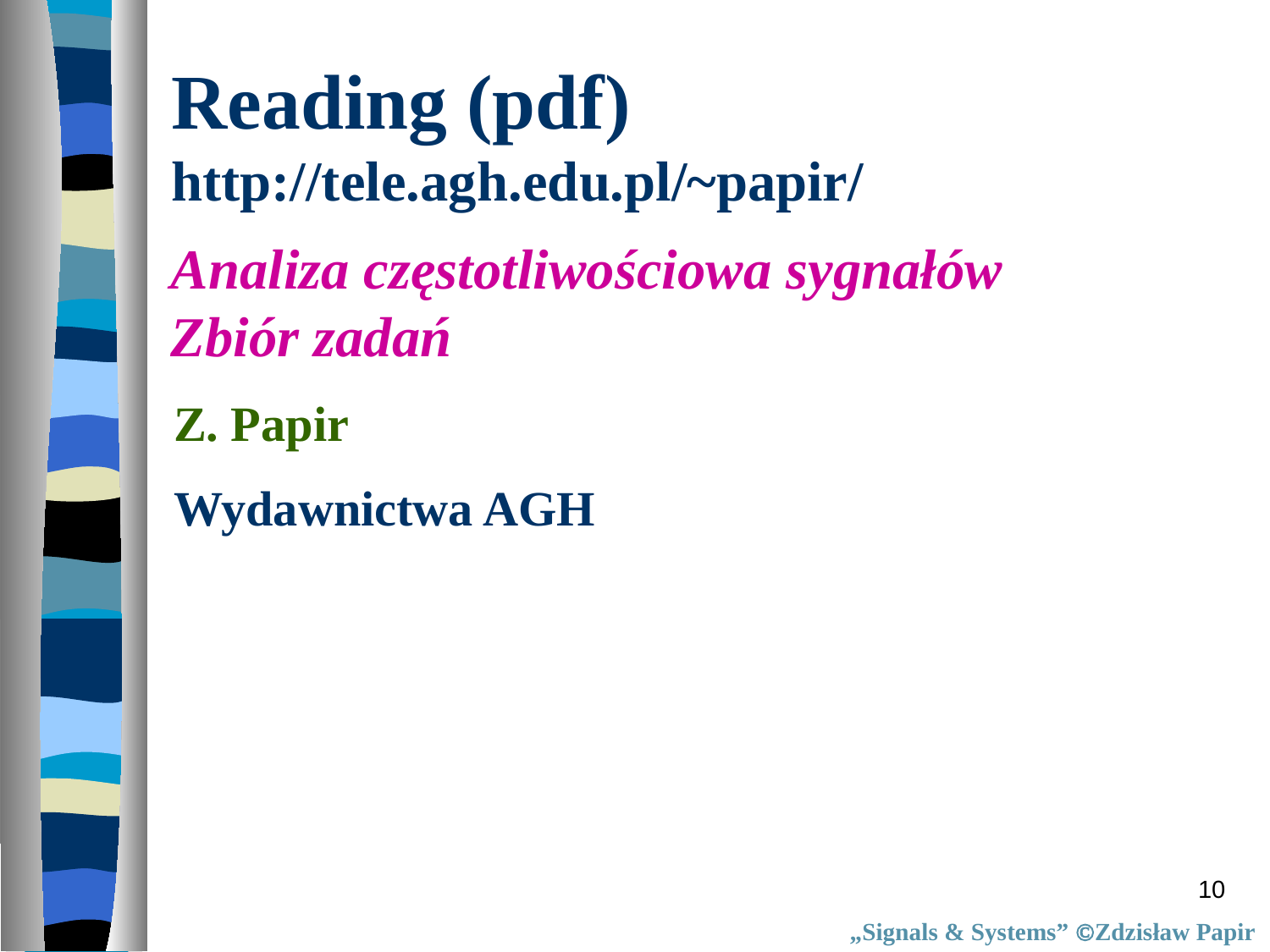

# Reading (pdf) http://tele.agh.edu.pl/~papir/
Analiza częstotliwościowa sygnałów
Zbiór zadań
Z. Papir
Wydawnictwa AGH
10
„Signals & Systems” ©Zdzisław Papir